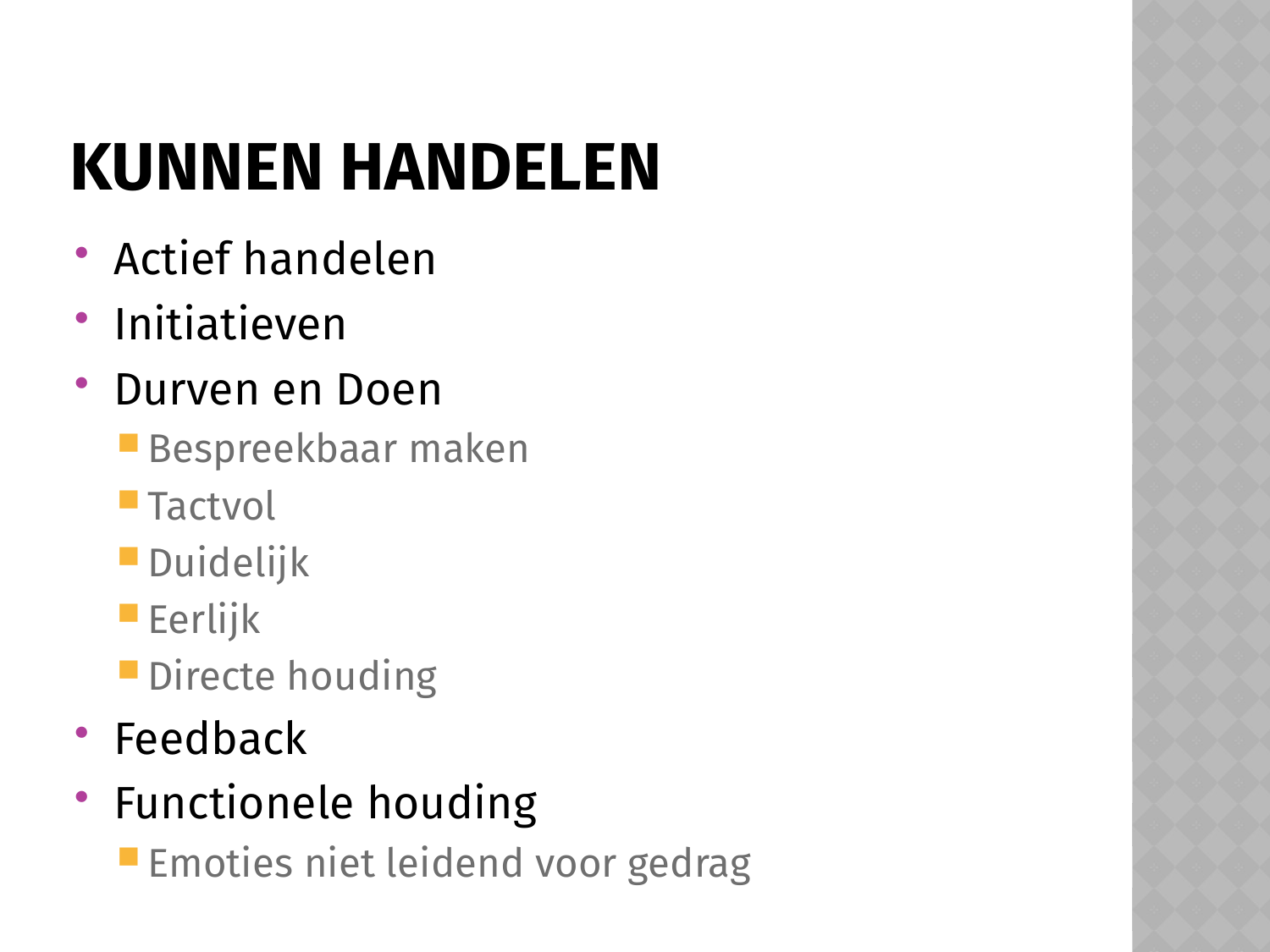

# Kunnen handelen
Actief handelen
Initiatieven
Durven en Doen
Bespreekbaar maken
Tactvol
Duidelijk
Eerlijk
Directe houding
Feedback
Functionele houding
Emoties niet leidend voor gedrag